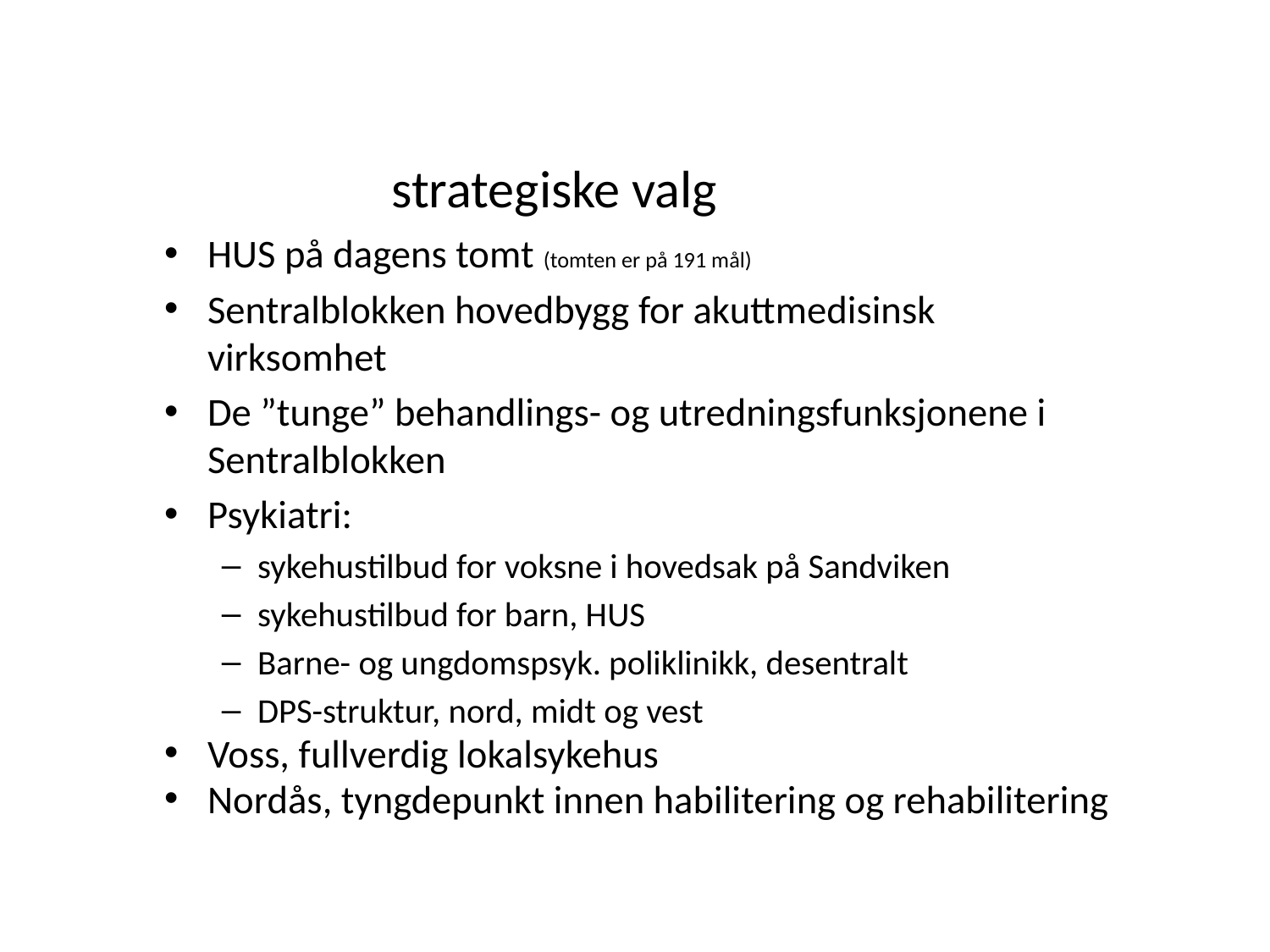

# strategiske valg
HUS på dagens tomt (tomten er på 191 mål)
Sentralblokken hovedbygg for akuttmedisinsk virksomhet
De ”tunge” behandlings- og utredningsfunksjonene i Sentralblokken
Psykiatri:
sykehustilbud for voksne i hovedsak på Sandviken
sykehustilbud for barn, HUS
Barne- og ungdomspsyk. poliklinikk, desentralt
DPS-struktur, nord, midt og vest
Voss, fullverdig lokalsykehus
Nordås, tyngdepunkt innen habilitering og rehabilitering